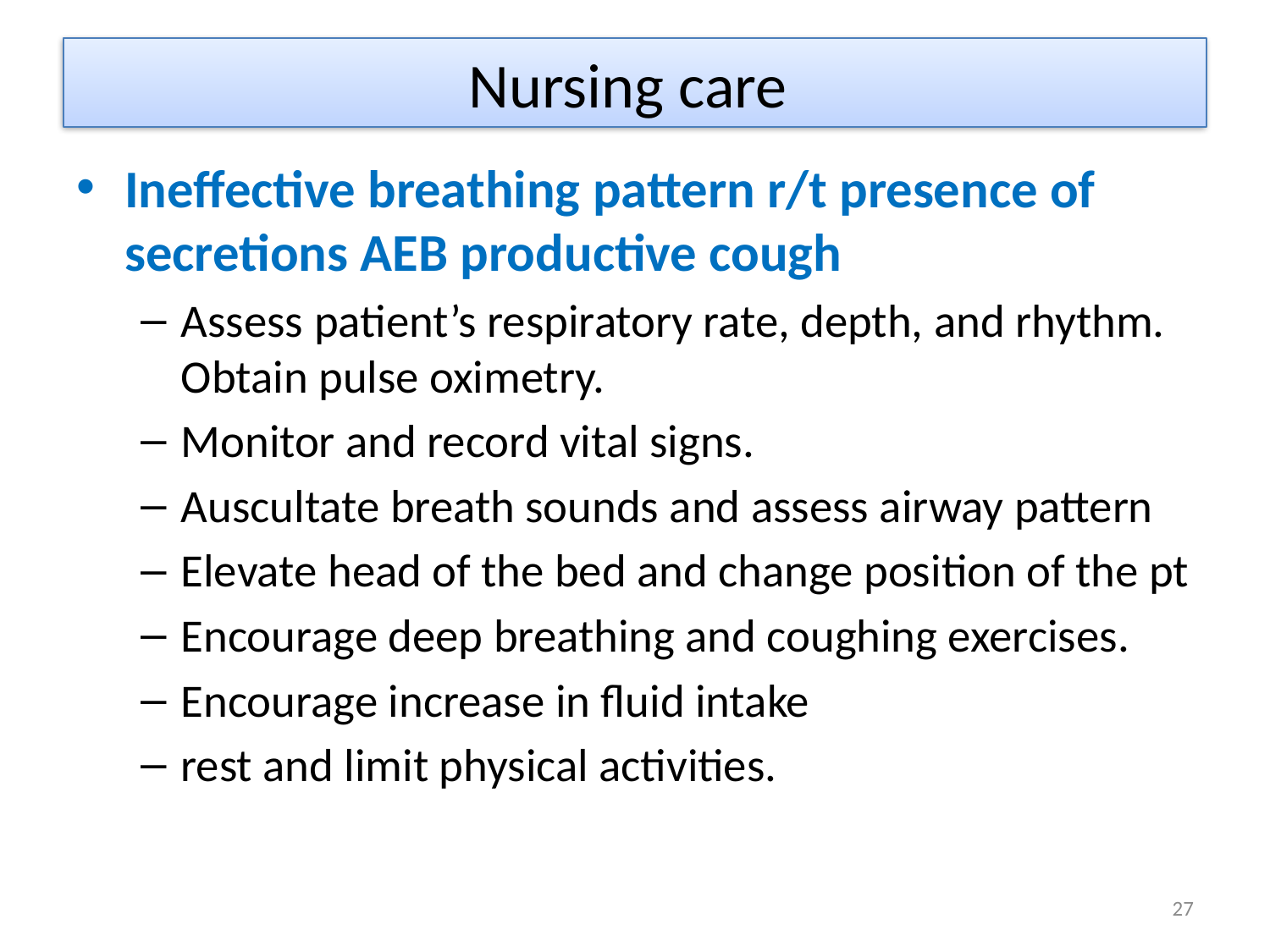

# Nursing care
Ineffective breathing pattern r/t presence of secretions AEB productive cough
Assess patient’s respiratory rate, depth, and rhythm. Obtain pulse oximetry.
Monitor and record vital signs.
Auscultate breath sounds and assess airway pattern
Elevate head of the bed and change position of the pt
Encourage deep breathing and coughing exercises.
Encourage increase in fluid intake
rest and limit physical activities.
27